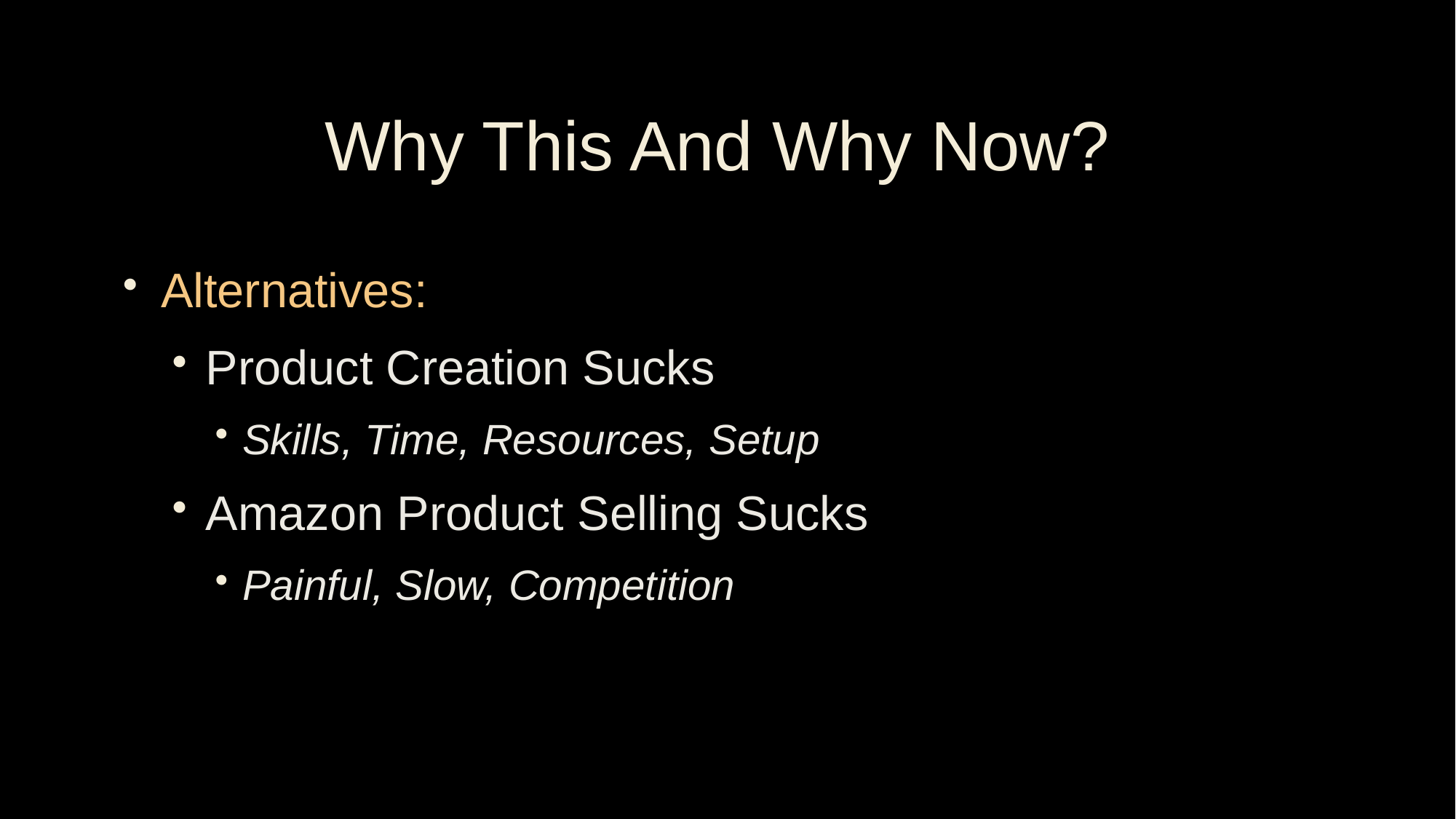

# Why This And Why Now?
Alternatives:
Product Creation Sucks
Skills, Time, Resources, Setup
Amazon Product Selling Sucks
Painful, Slow, Competition